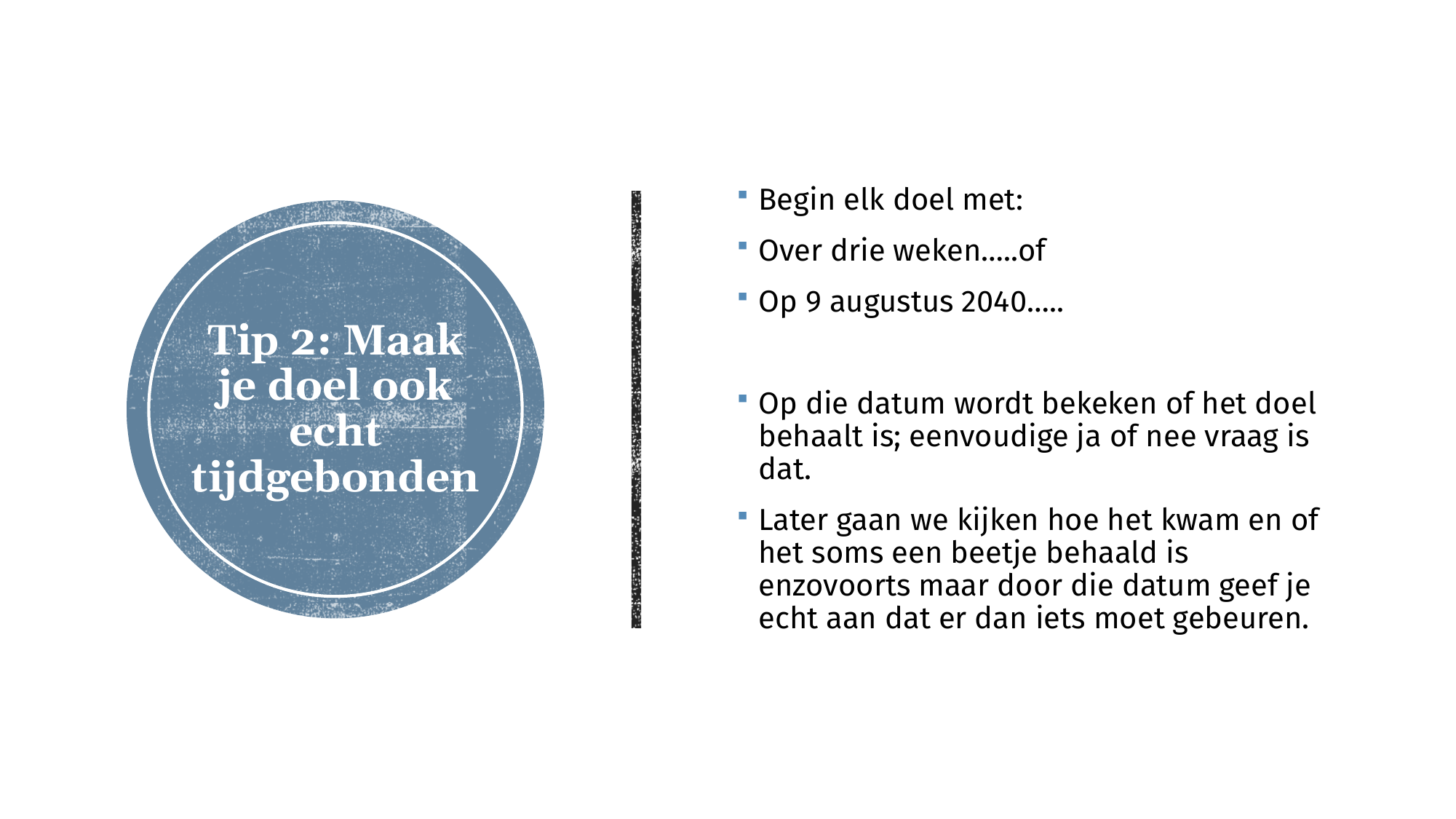

Begin elk doel met:
Over drie weken…..of
Op 9 augustus 2040…..

Op die datum wordt bekeken of het doel behaalt is; eenvoudige ja of nee vraag is dat.
Later gaan we kijken hoe het kwam en of het soms een beetje behaald is enzovoorts maar door die datum geef je echt aan dat er dan iets moet gebeuren.

# Tip 2: Maak je doel ook echt tijdgebonden